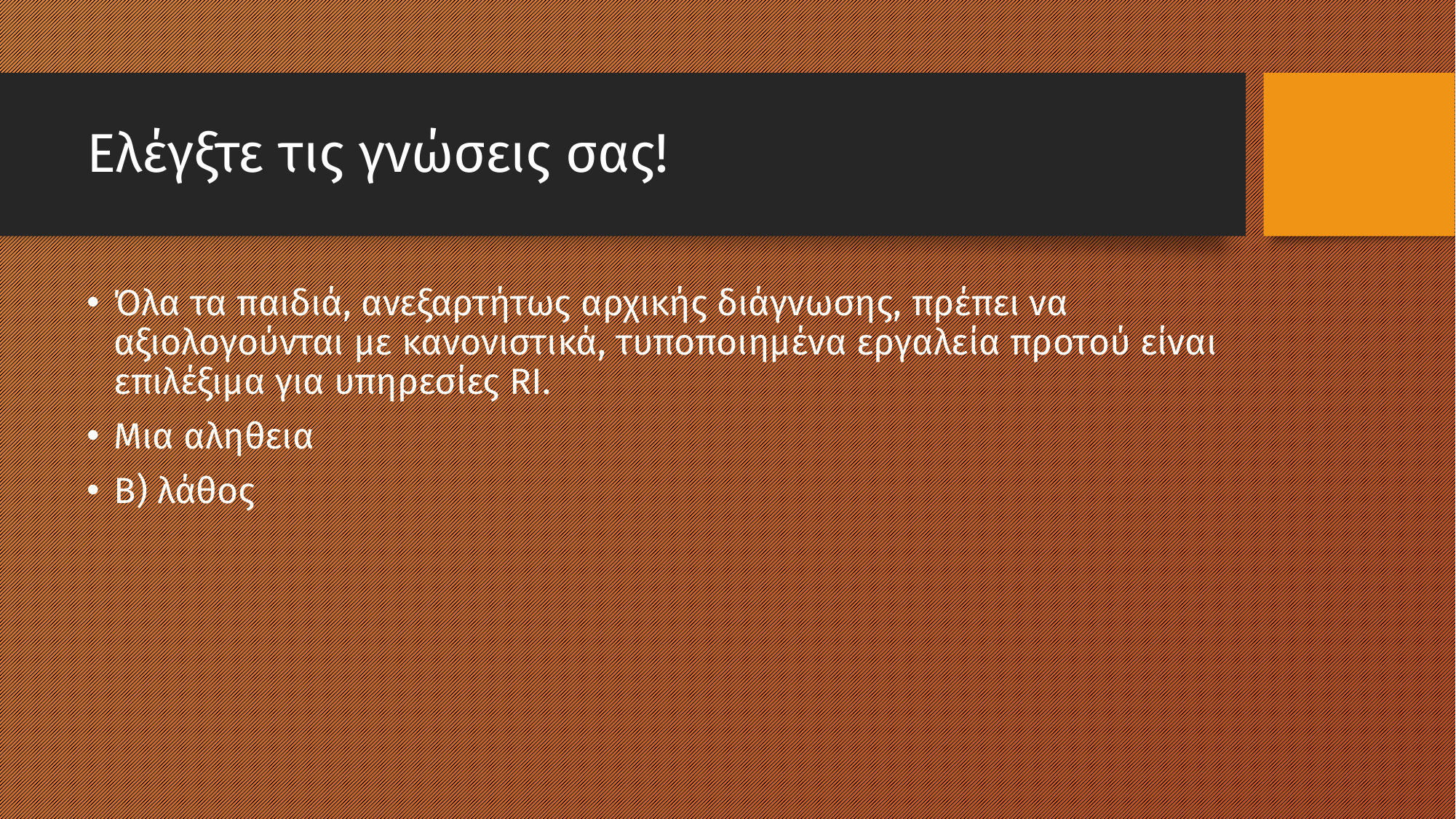

# Ελέγξτε τις γνώσεις σας!
Όλα τα παιδιά, ανεξαρτήτως αρχικής διάγνωσης, πρέπει να αξιολογούνται με κανονιστικά, τυποποιημένα εργαλεία προτού είναι επιλέξιμα για υπηρεσίες RI.
Μια αληθεια
Β) λάθος